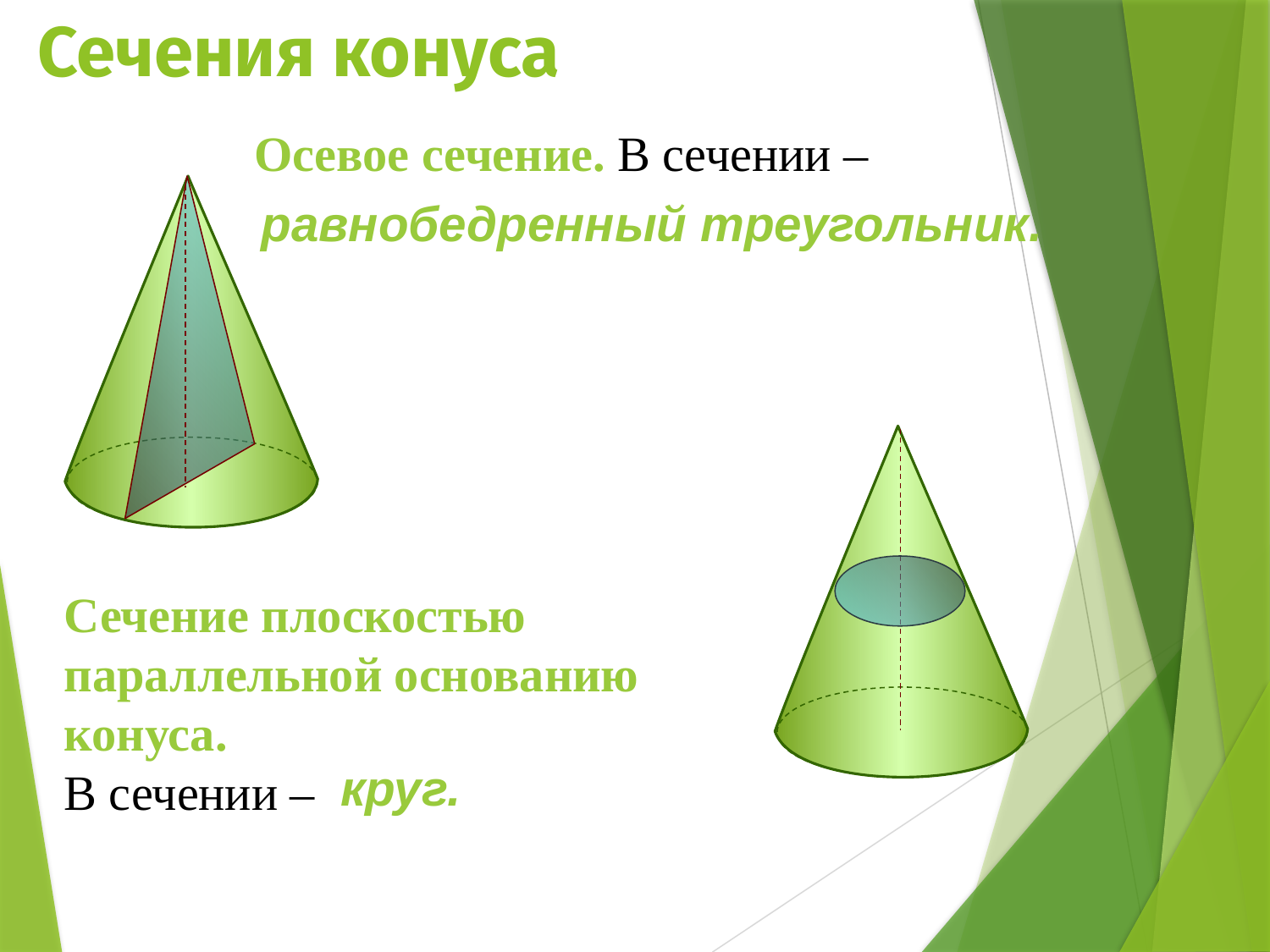

# Сечения конуса
Осевое сечение. В сечении –

равнобедренный треугольник.

Сечение плоскостью параллельной основанию конуса.
В сечении –
круг.